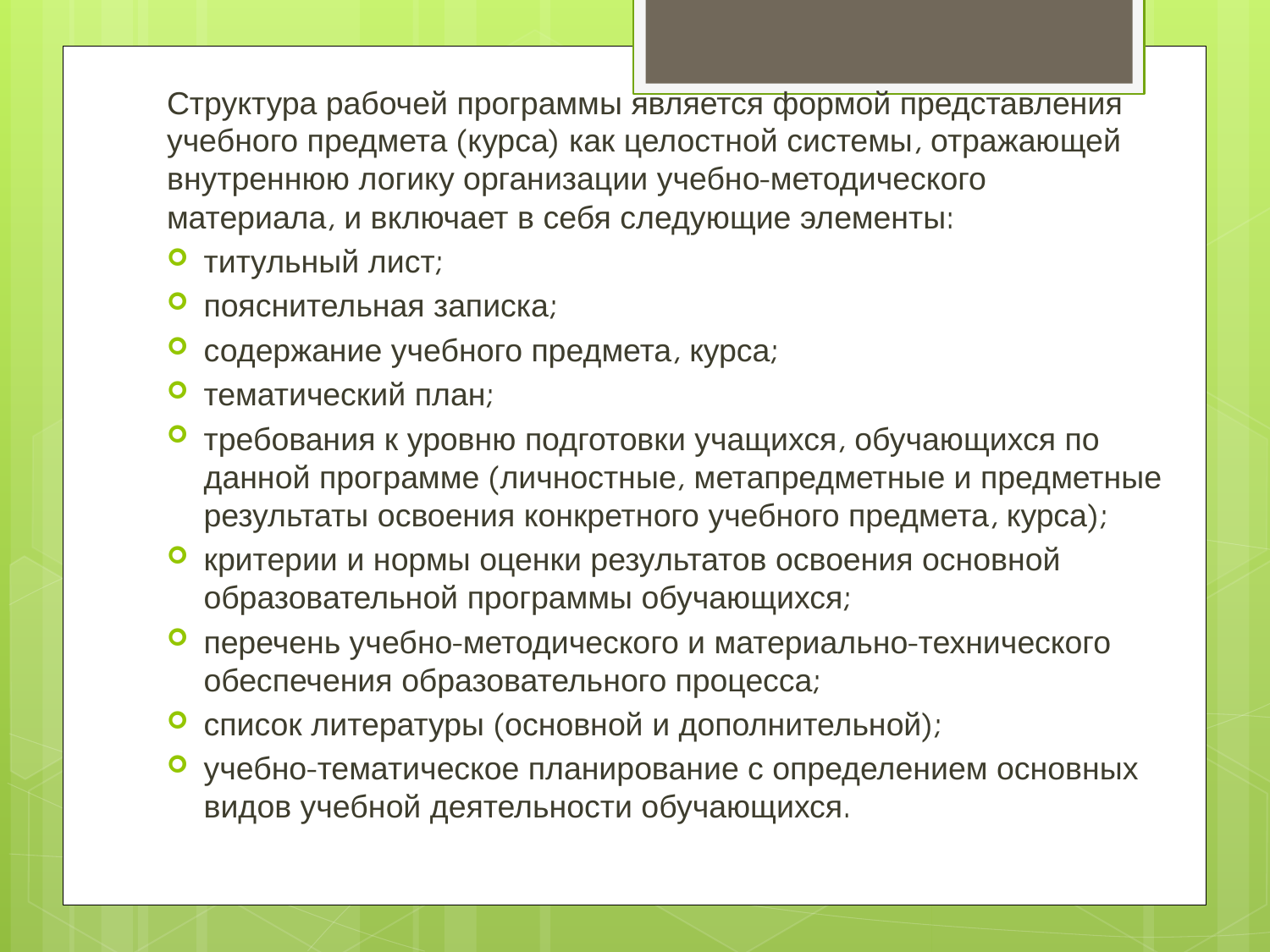

Структура рабочей программы является формой представления учебного предмета (курса) как целостной системы, отражающей внутреннюю логику организации учебно-методического материала, и включает в себя следующие элементы:
титульный лист;
пояснительная записка;
содержание учебного предмета, курса;
тематический план;
требования к уровню подготовки учащихся, обучающихся по данной программе (личностные, метапредметные и предметные результаты освоения конкретного учебного предмета, курса);
критерии и нормы оценки результатов освоения основной образовательной программы обучающихся;
перечень учебно-методического и материально-технического обеспечения образовательного процесса;
список литературы (основной и дополнительной);
учебно-тематическое планирование с определением основных видов учебной деятельности обучающихся.